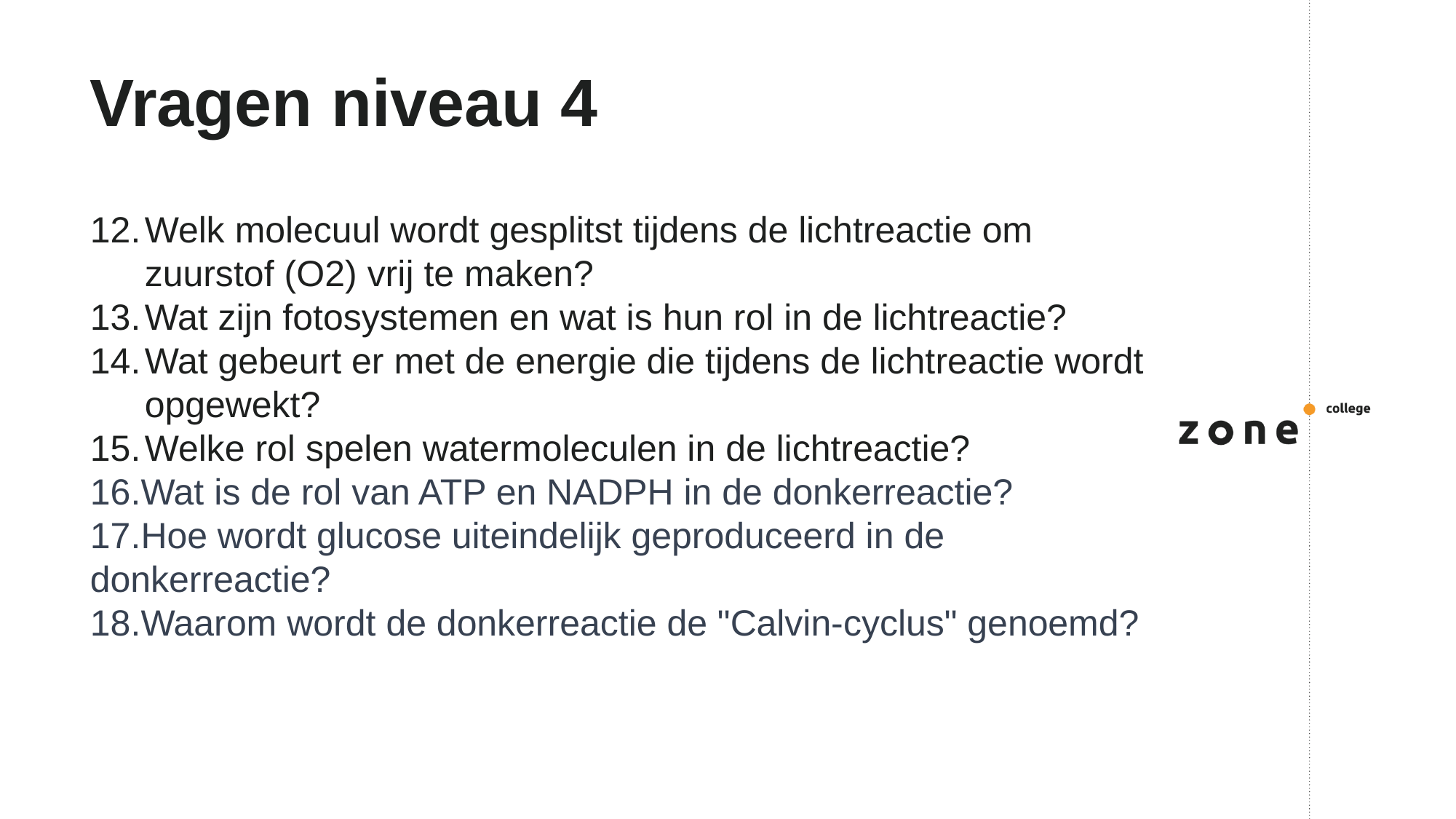

# Vragen niveau 4
Welk molecuul wordt gesplitst tijdens de lichtreactie om zuurstof (O2) vrij te maken?
Wat zijn fotosystemen en wat is hun rol in de lichtreactie?
Wat gebeurt er met de energie die tijdens de lichtreactie wordt opgewekt?
Welke rol spelen watermoleculen in de lichtreactie?
Wat is de rol van ATP en NADPH in de donkerreactie?
Hoe wordt glucose uiteindelijk geproduceerd in de donkerreactie?
Waarom wordt de donkerreactie de "Calvin-cyclus" genoemd?